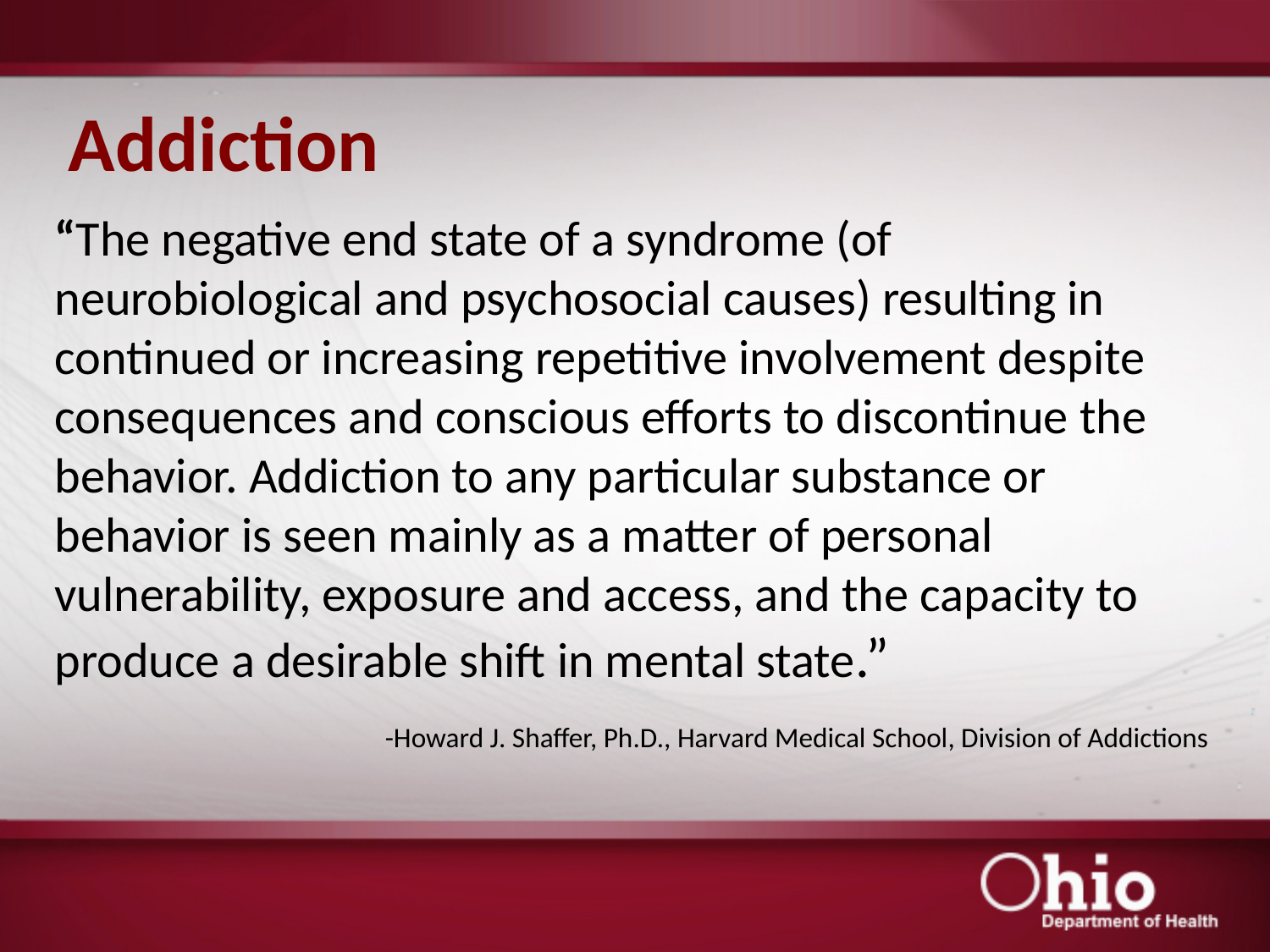

# Addiction
“The negative end state of a syndrome (of
neurobiological and psychosocial causes) resulting in
continued or increasing repetitive involvement despite
consequences and conscious efforts to discontinue the
behavior. Addiction to any particular substance or
behavior is seen mainly as a matter of personal
vulnerability, exposure and access, and the capacity to
produce a desirable shift in mental state.”

-Howard J. Shaffer, Ph.D., Harvard Medical School, Division of Addictions